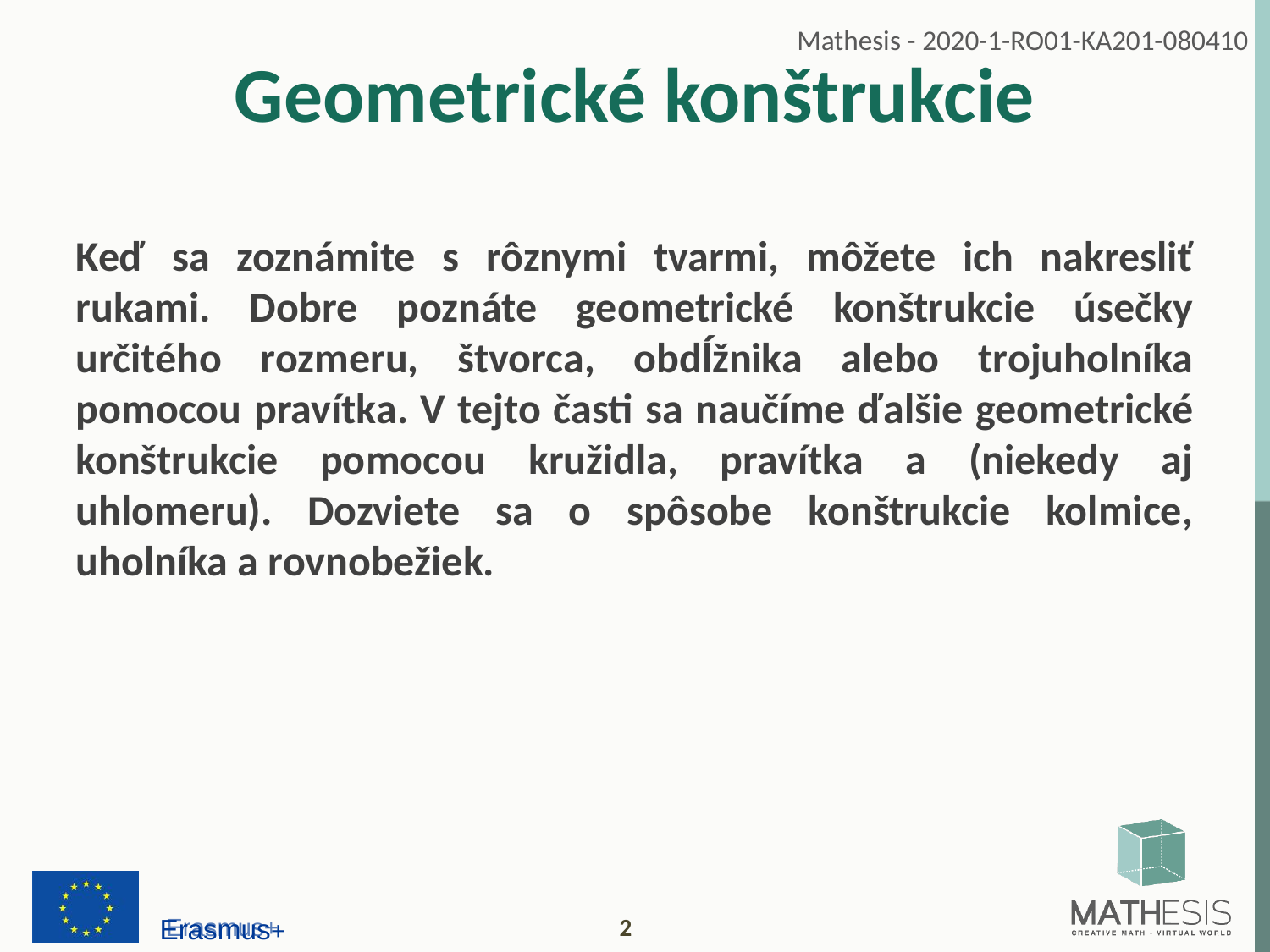

# Geometrické konštrukcie
Keď sa zoznámite s rôznymi tvarmi, môžete ich nakresliť rukami. Dobre poznáte geometrické konštrukcie úsečky určitého rozmeru, štvorca, obdĺžnika alebo trojuholníka pomocou pravítka. V tejto časti sa naučíme ďalšie geometrické konštrukcie pomocou kružidla, pravítka a (niekedy aj uhlomeru). Dozviete sa o spôsobe konštrukcie kolmice, uholníka a rovnobežiek.